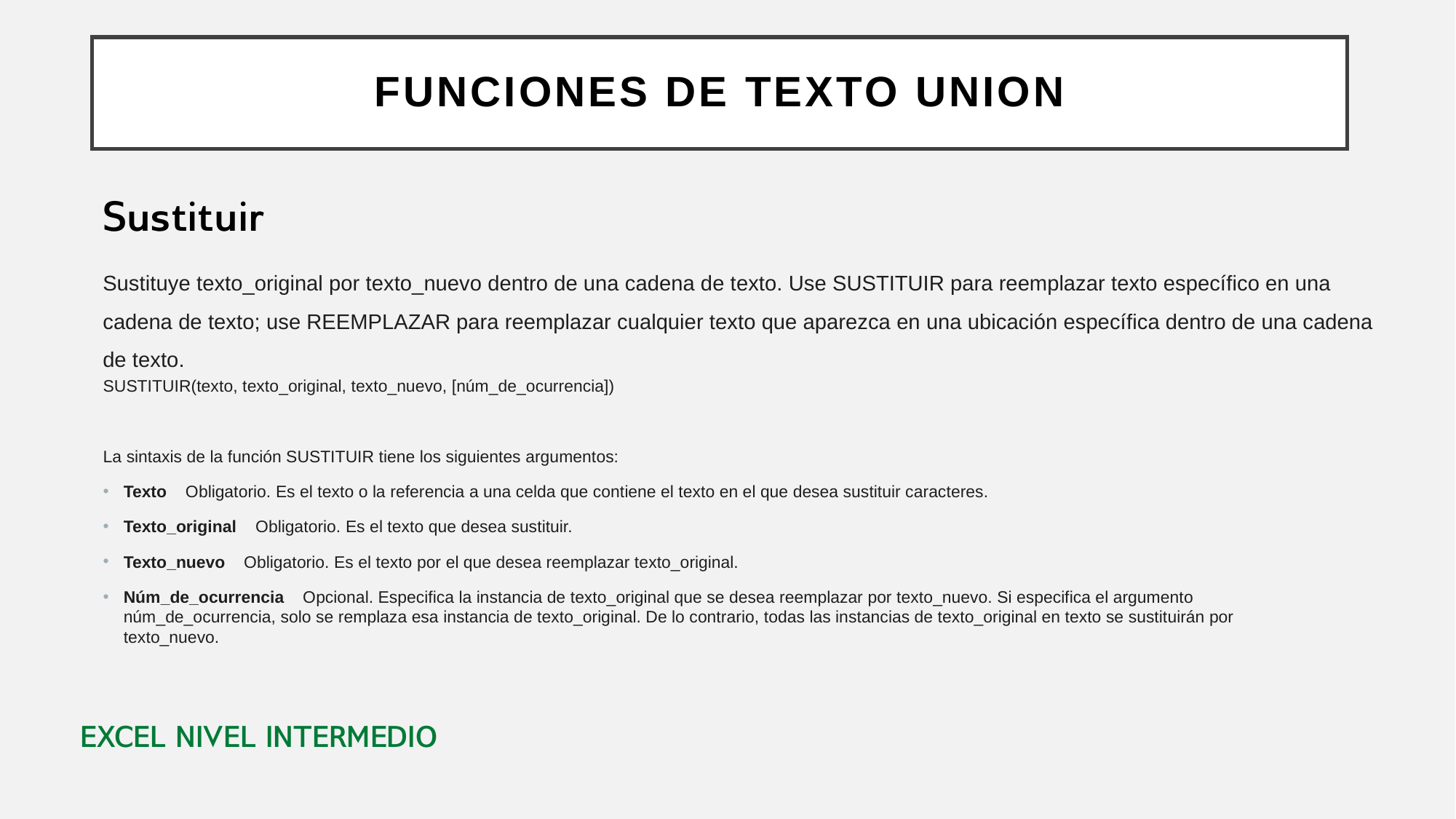

# Funciones de Texto UNION
Sustituir
Sustituye texto_original por texto_nuevo dentro de una cadena de texto. Use SUSTITUIR para reemplazar texto específico en una cadena de texto; use REEMPLAZAR para reemplazar cualquier texto que aparezca en una ubicación específica dentro de una cadena de texto.
SUSTITUIR(texto, texto_original, texto_nuevo, [núm_de_ocurrencia])

La sintaxis de la función SUSTITUIR tiene los siguientes argumentos:
Texto    Obligatorio. Es el texto o la referencia a una celda que contiene el texto en el que desea sustituir caracteres.
Texto_original    Obligatorio. Es el texto que desea sustituir.
Texto_nuevo    Obligatorio. Es el texto por el que desea reemplazar texto_original.
Núm_de_ocurrencia    Opcional. Especifica la instancia de texto_original que se desea reemplazar por texto_nuevo. Si especifica el argumento núm_de_ocurrencia, solo se remplaza esa instancia de texto_original. De lo contrario, todas las instancias de texto_original en texto se sustituirán por texto_nuevo.
EXCEL NIVEL INTERMEDIO